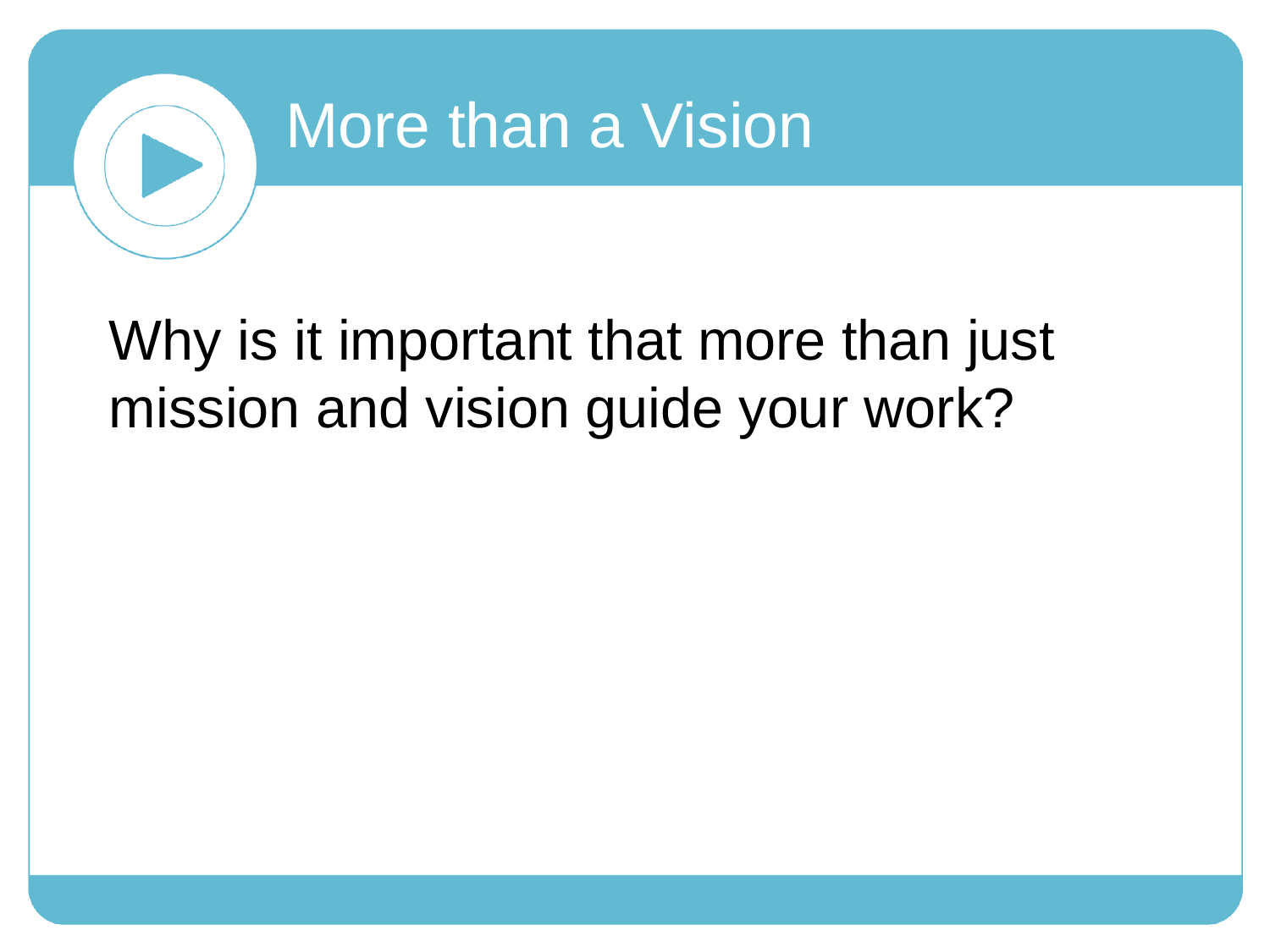

More than a Vision

Why is it important that more than just mission and vision guide your work?